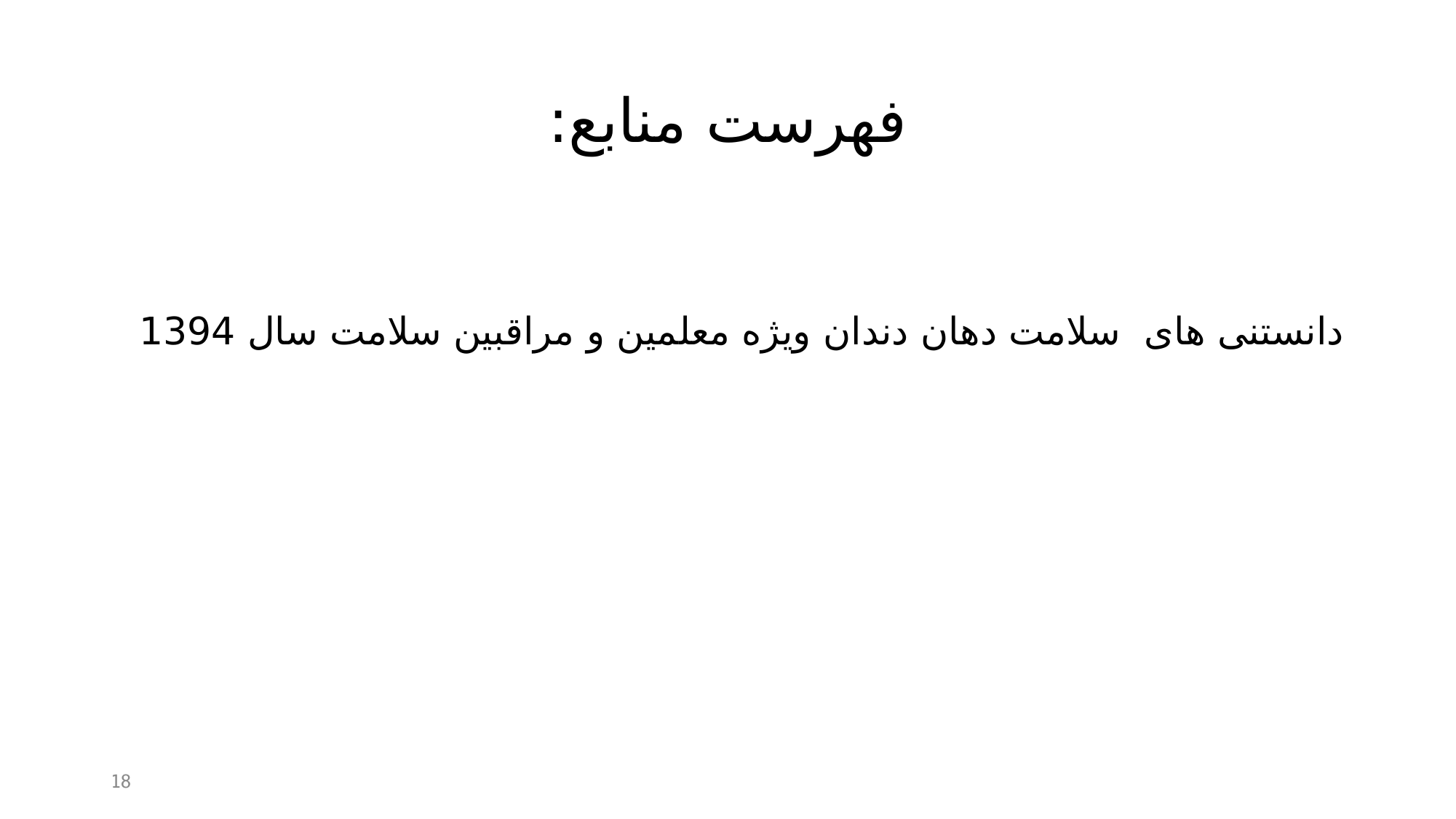

# فهرست منابع:

دانستنی های  سلامت دهان دندان ویژه معلمین و مراقبین سلامت سال 1394

18